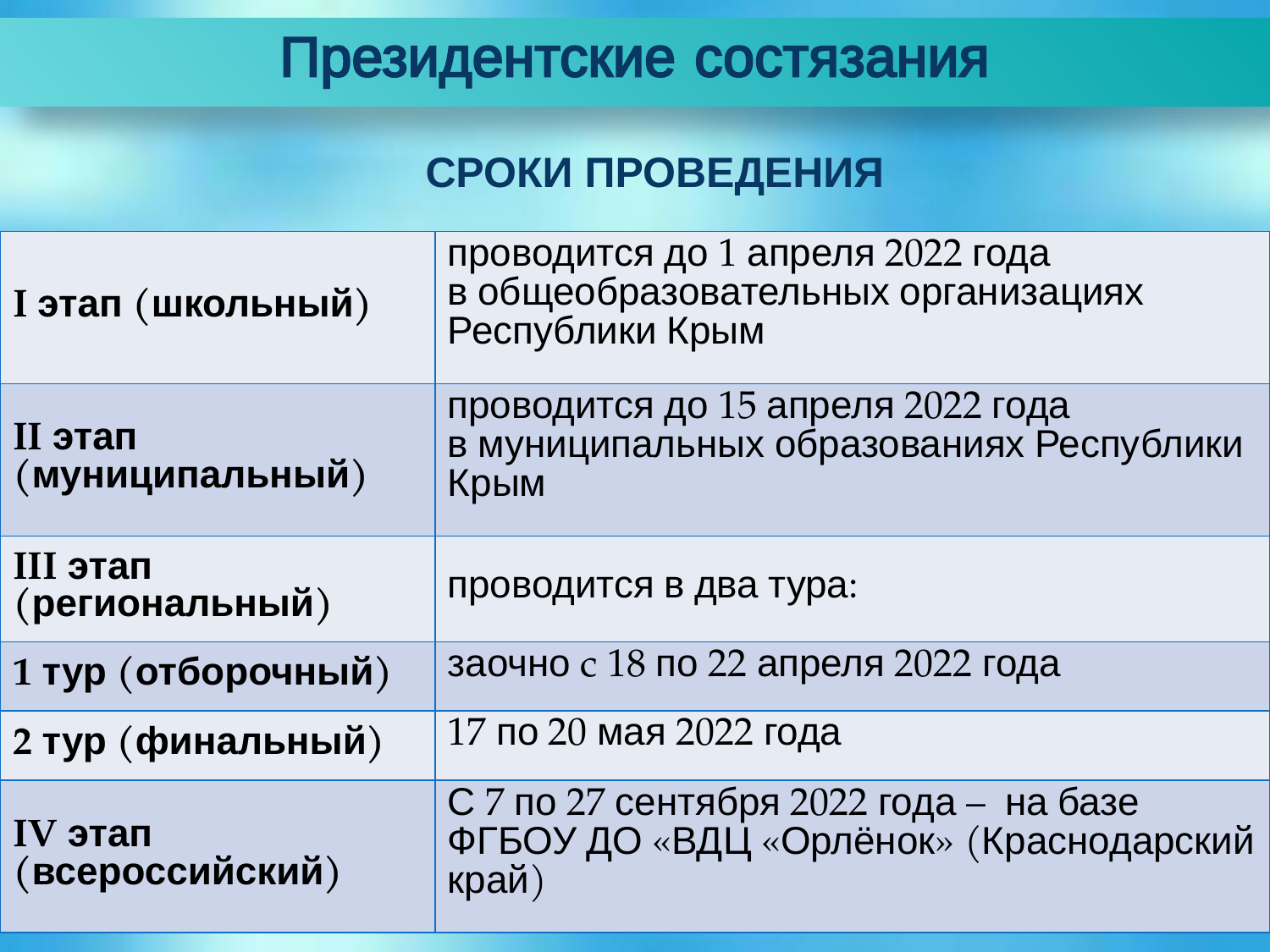

Президентские состязания

СРОКИ ПРОВЕДЕНИЯ
| I этап (школьный) | проводится до 1 апреля 2022 года в общеобразовательных организациях Республики Крым |
| --- | --- |
| II этап (муниципальный) | проводится до 15 апреля 2022 года в муниципальных образованиях Республики Крым |
| III этап (региональный) | проводится в два тура: |
| 1 тур (отборочный) | заочно c 18 по 22 апреля 2022 года |
| 2 тур (финальный) | 17 по 20 мая 2022 года |
| IV этап (всероссийский) | С 7 по 27 сентября 2022 года – на базе ФГБОУ ДО «ВДЦ «Орлёнок» (Краснодарский край) |